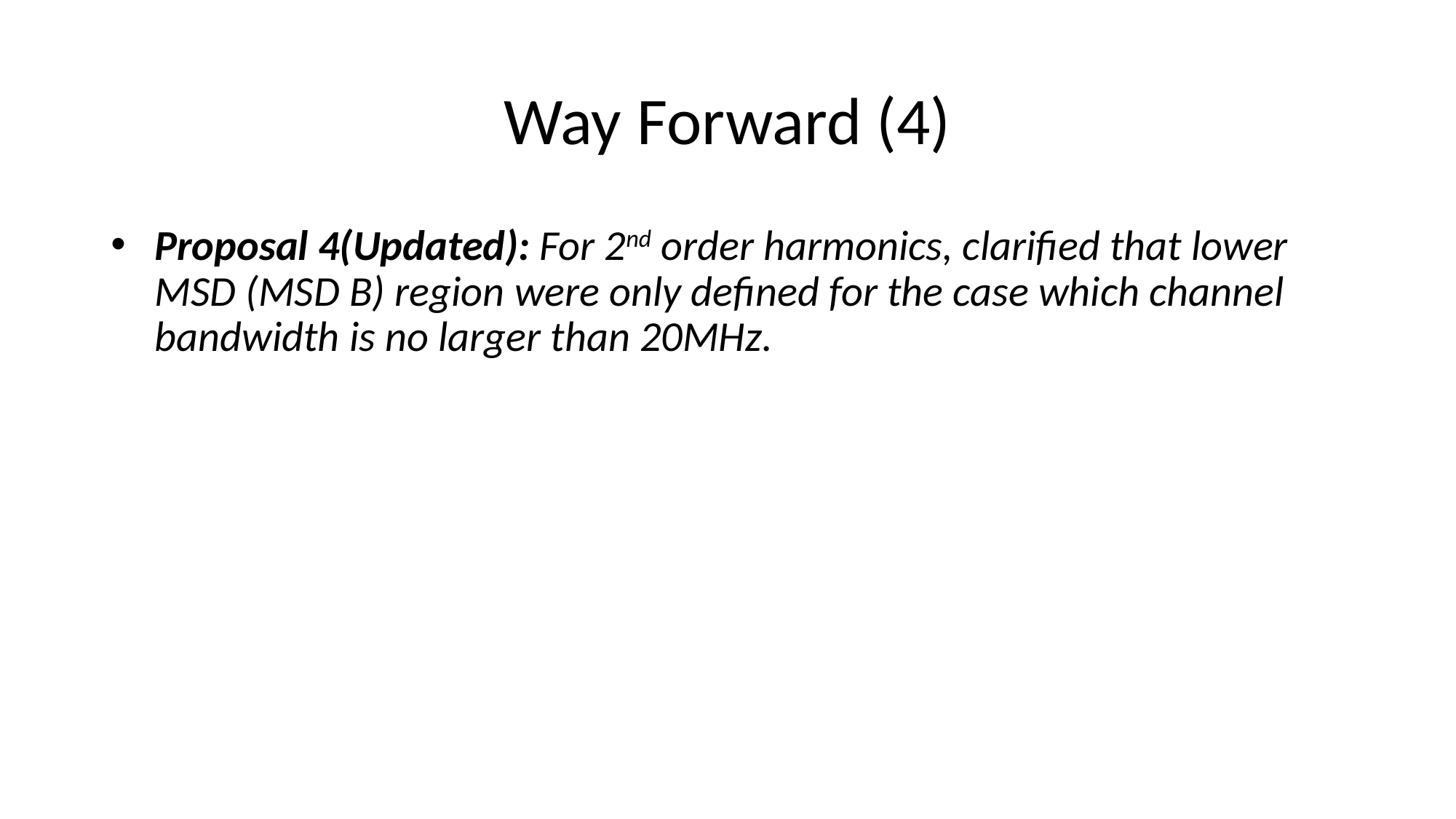

# Way Forward (4)
Proposal 4(Updated): For 2nd order harmonics, clarified that lower MSD (MSD B) region were only defined for the case which channel bandwidth is no larger than 20MHz.